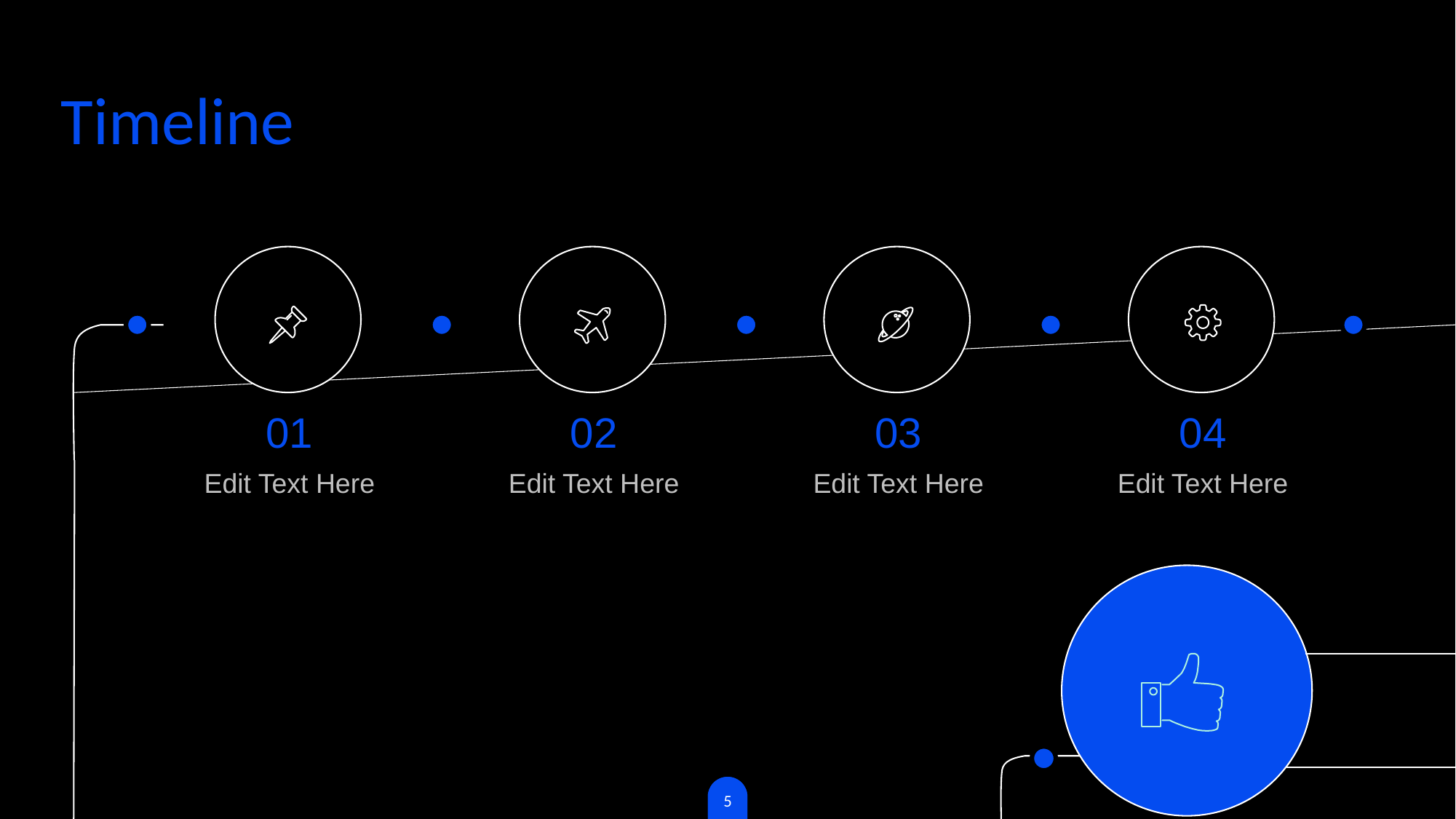

# Timeline

01
02
03
04
Edit Text Here
Edit Text Here
Edit Text Here
Edit Text Here